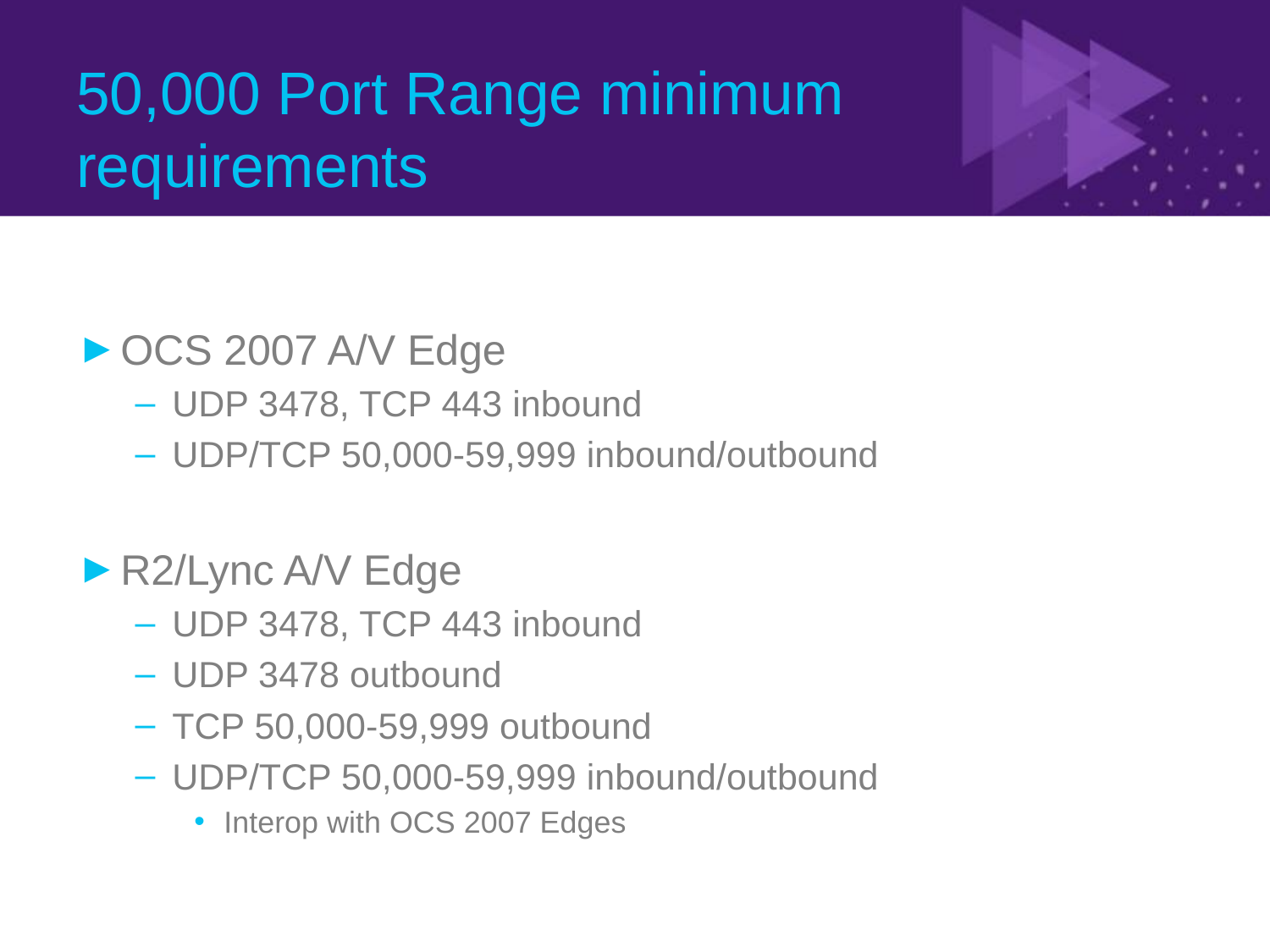

# 50,000 Port Range minimum requirements
OCS 2007 A/V Edge
UDP 3478, TCP 443 inbound
UDP/TCP 50,000-59,999 inbound/outbound

R2/Lync A/V Edge
UDP 3478, TCP 443 inbound
UDP 3478 outbound
TCP 50,000-59,999 outbound
UDP/TCP 50,000-59,999 inbound/outbound
Interop with OCS 2007 Edges